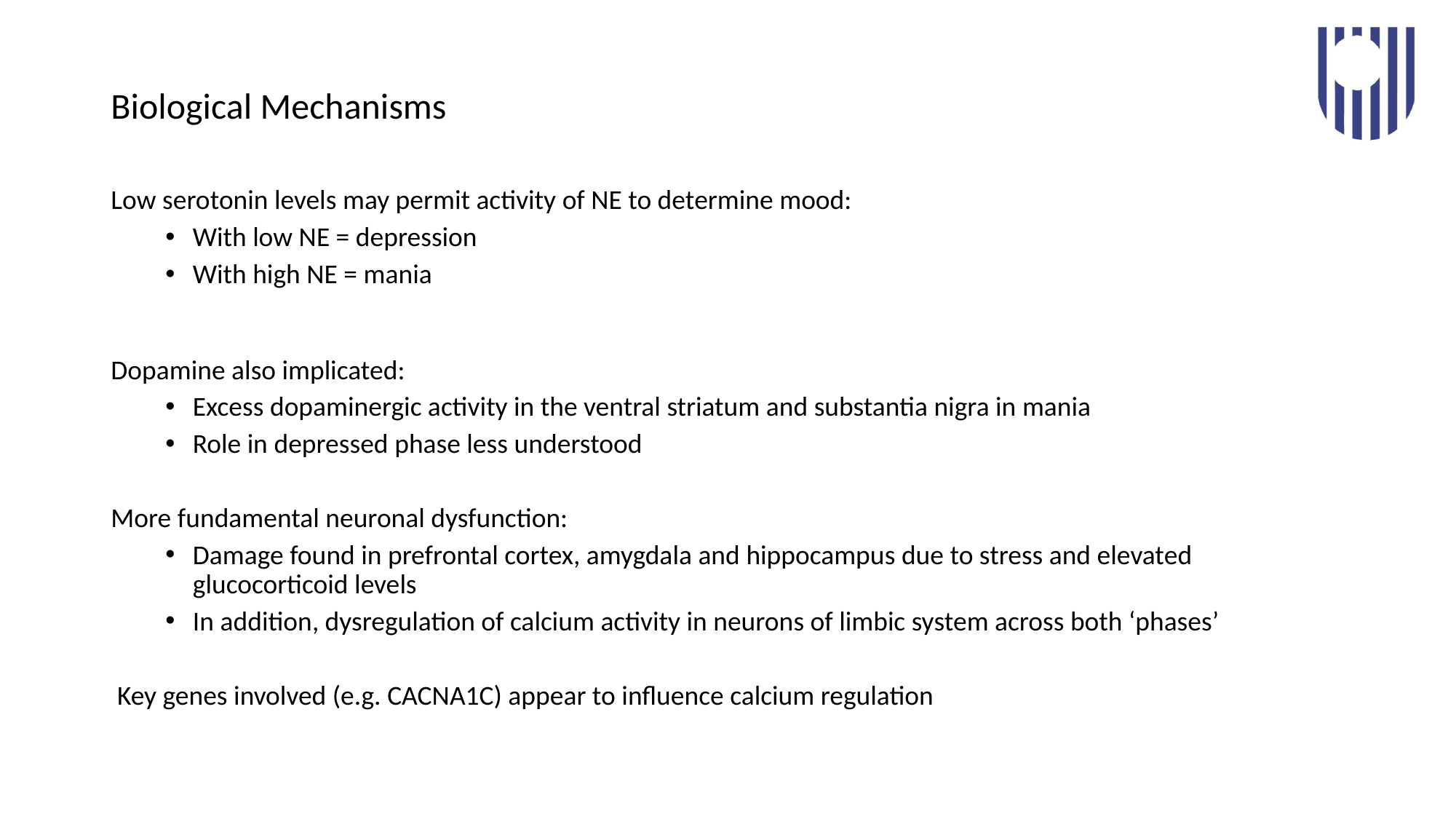

# Biological Mechanisms
Low serotonin levels may permit activity of NE to determine mood:
With low NE = depression
With high NE = mania

Dopamine also implicated:
Excess dopaminergic activity in the ventral striatum and substantia nigra in mania
Role in depressed phase less understood

More fundamental neuronal dysfunction:
Damage found in prefrontal cortex, amygdala and hippocampus due to stress and elevated glucocorticoid levels
In addition, dysregulation of calcium activity in neurons of limbic system across both ‘phases’

Key genes involved (e.g. CACNA1C) appear to influence calcium regulation